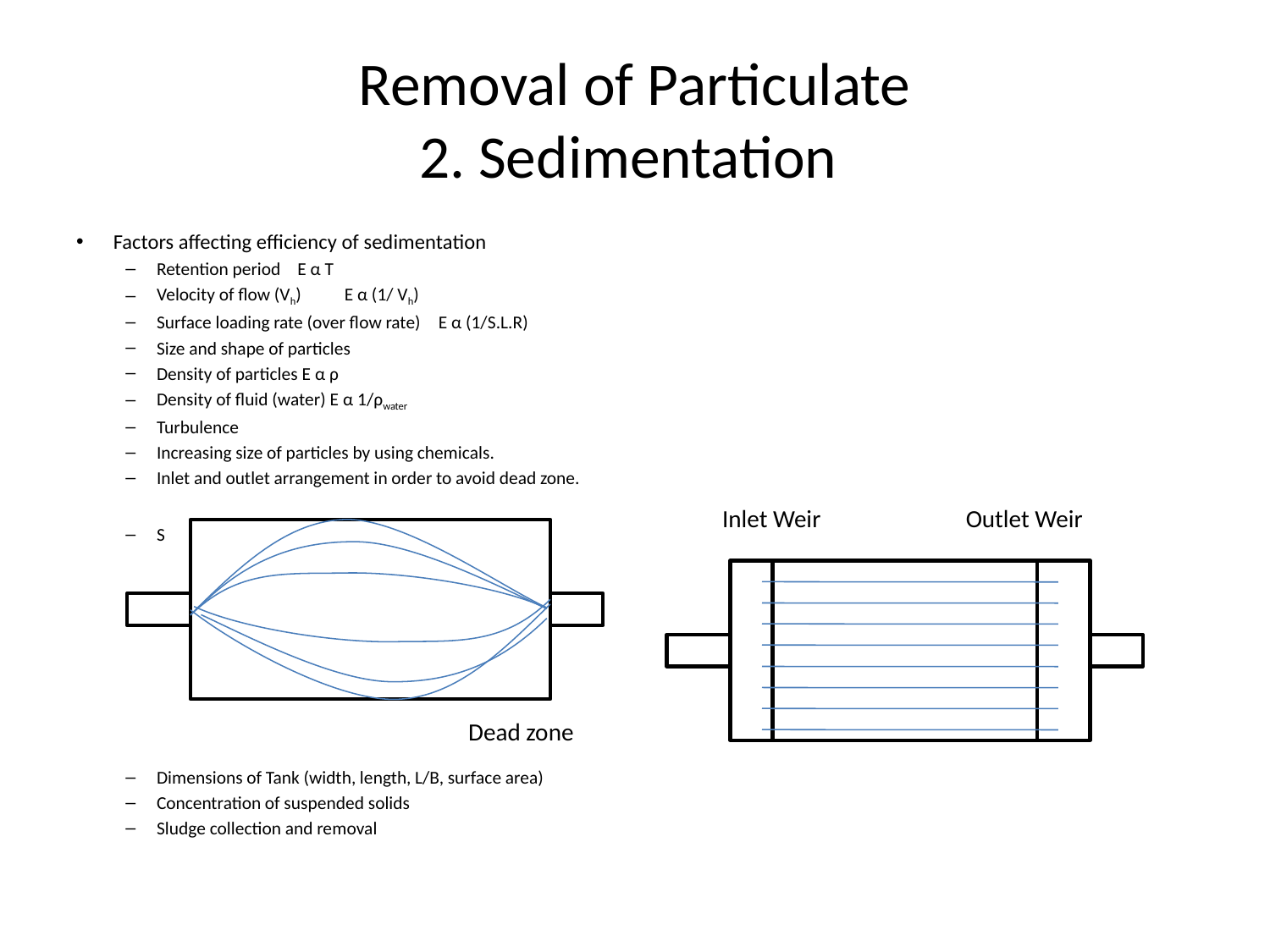

# Removal of Particulate 2. Sedimentation
Factors affecting efficiency of sedimentation
Retention period 		E α T
Velocity of flow (Vh) 	E α (1/ Vh)
Surface loading rate (over flow rate) 	E α (1/S.L.R)
Size and shape of particles
Density of particles E α ρ
Density of fluid (water) E α 1/ρwater
Turbulence
Increasing size of particles by using chemicals.
Inlet and outlet arrangement in order to avoid dead zone.

S

Dimensions of Tank (width, length, L/B, surface area)
Concentration of suspended solids
Sludge collection and removal
Inlet Weir
Outlet Weir

Dead zone